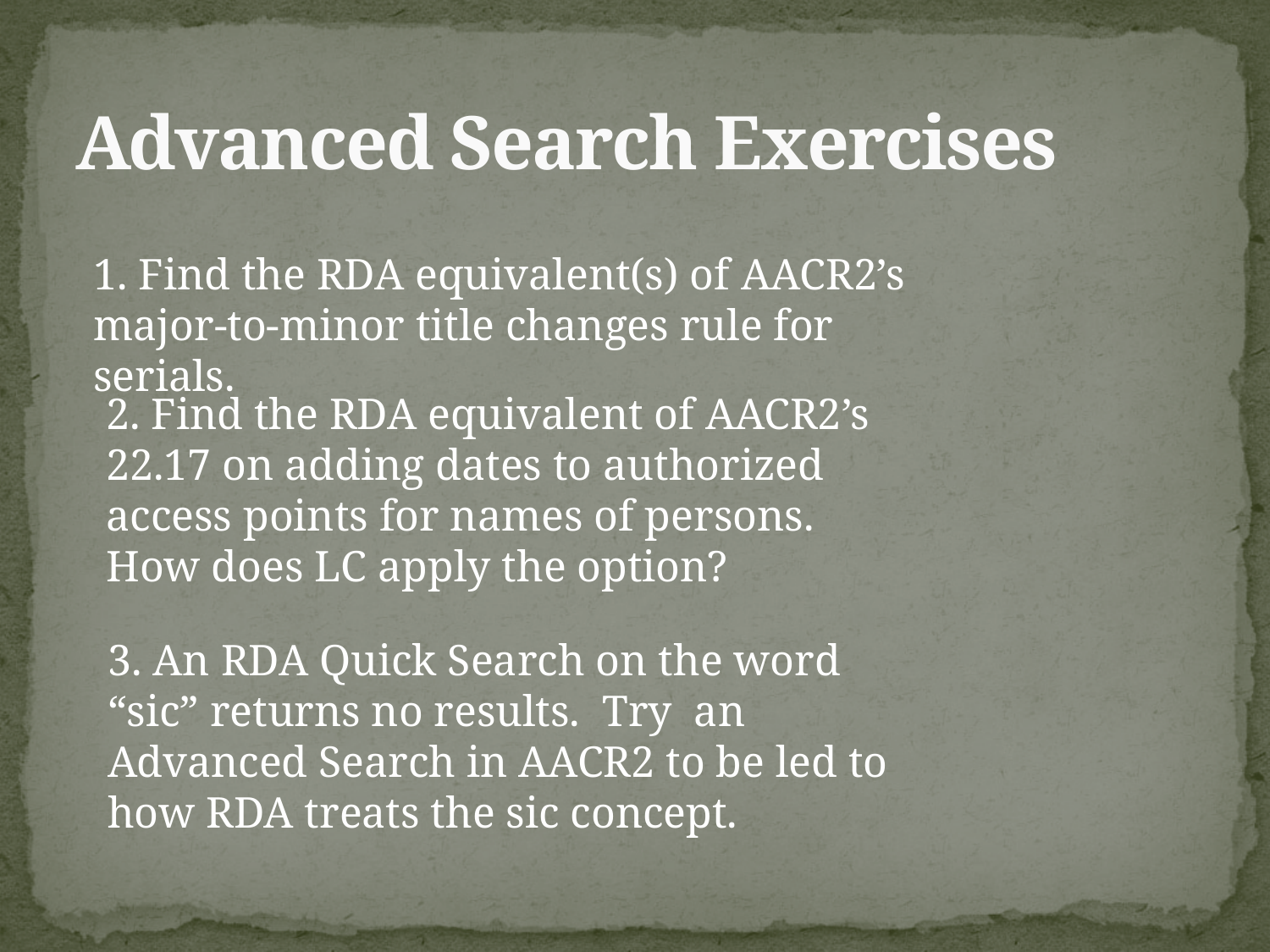

# Advanced Search Exercises
1. Find the RDA equivalent(s) of AACR2’s major-to-minor title changes rule for serials.
2. Find the RDA equivalent of AACR2’s 22.17 on adding dates to authorized access points for names of persons.  How does LC apply the option?
3. An RDA Quick Search on the word “sic” returns no results.  Try  an Advanced Search in AACR2 to be led to how RDA treats the sic concept.